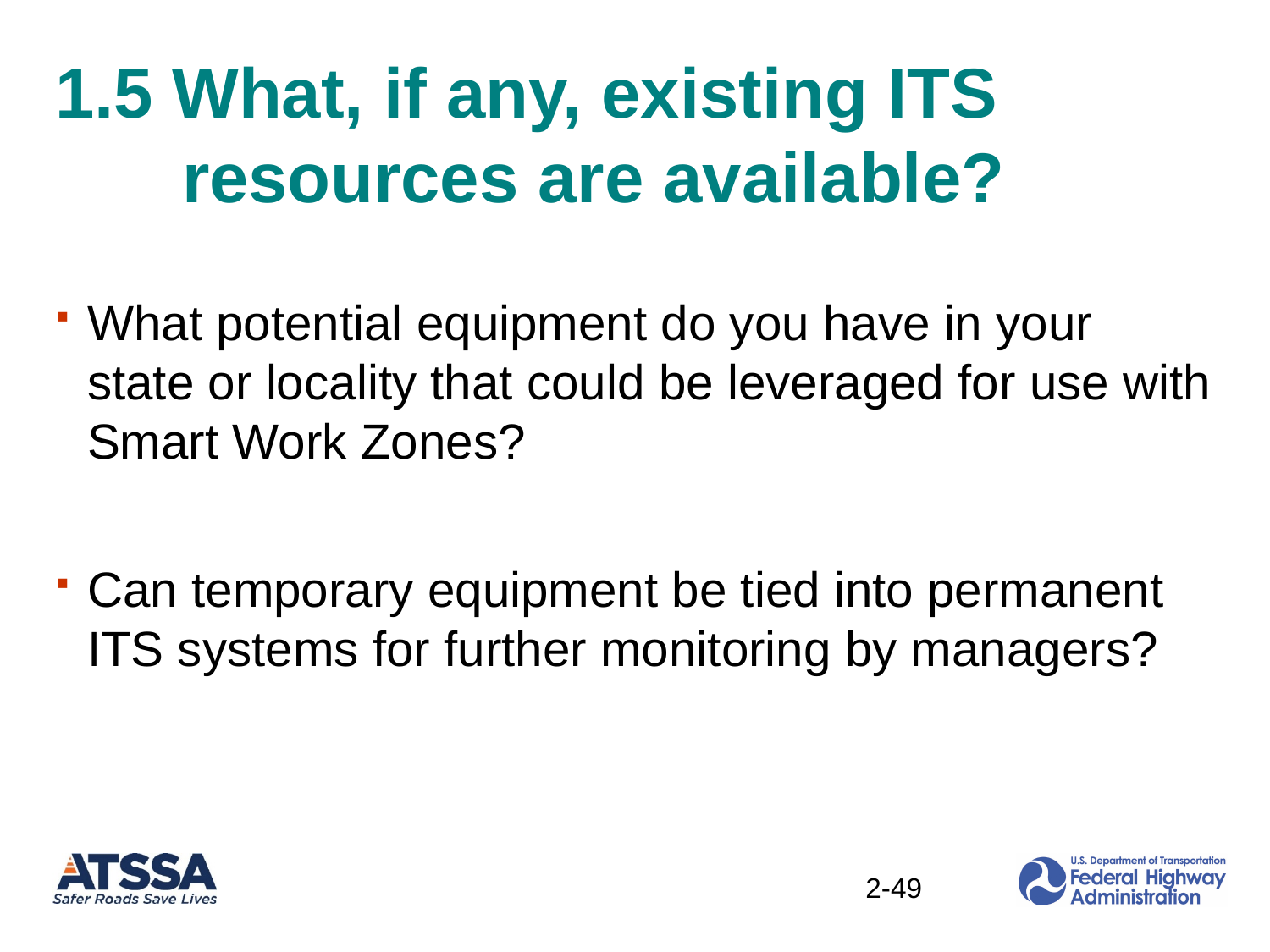

# 1.5 What, if any, existing ITS resources are available?
What potential equipment do you have in your state or locality that could be leveraged for use with Smart Work Zones?

Can temporary equipment be tied into permanent ITS systems for further monitoring by managers?